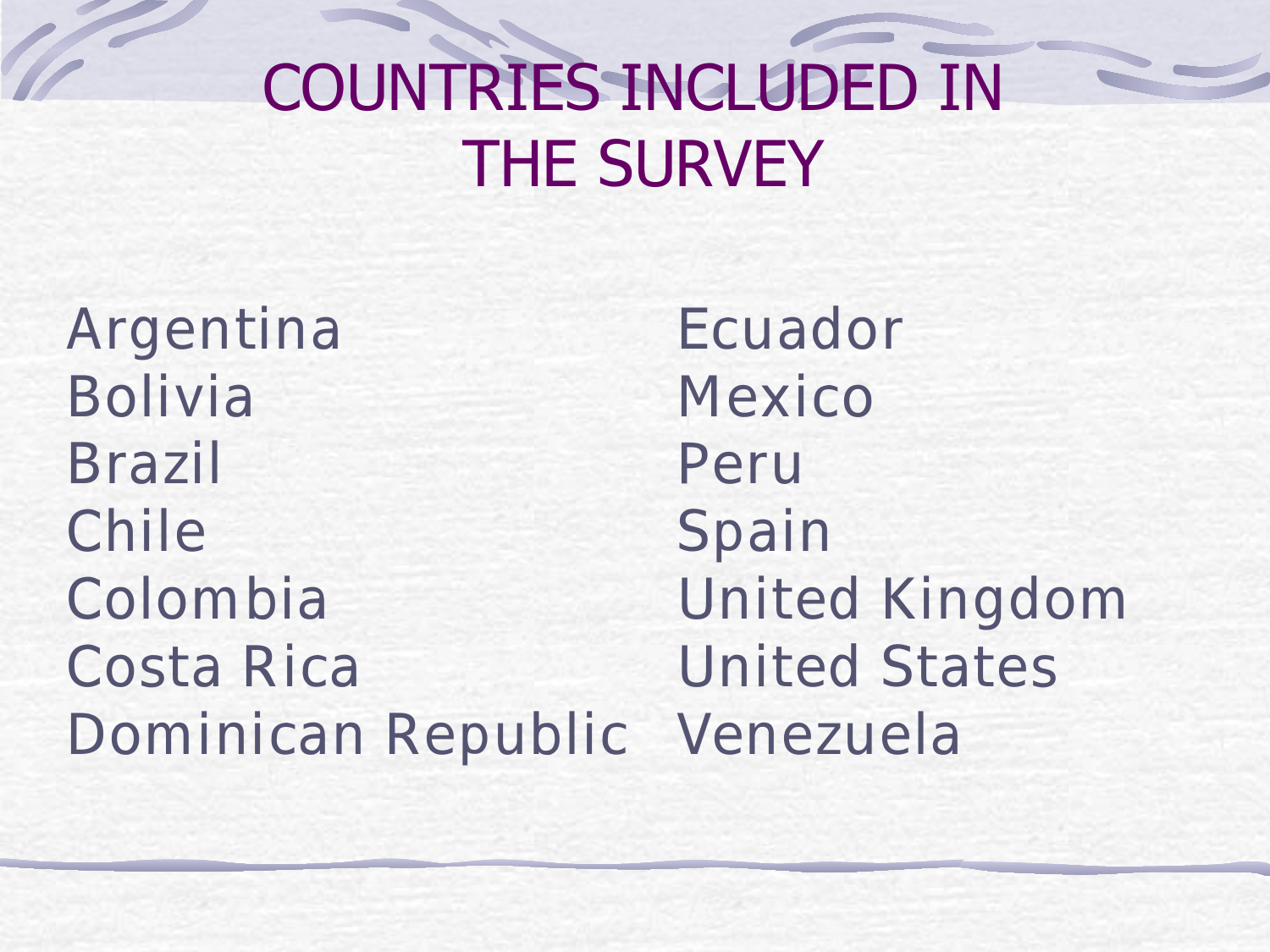

# COUNTRIES INCLUDED IN THE SURVEY
Argentina
Bolivia
Brazil
Chile
Colombia
Costa Rica
Dominican Republic
Ecuador
Mexico
Peru
Spain
United Kingdom
United States
Venezuela